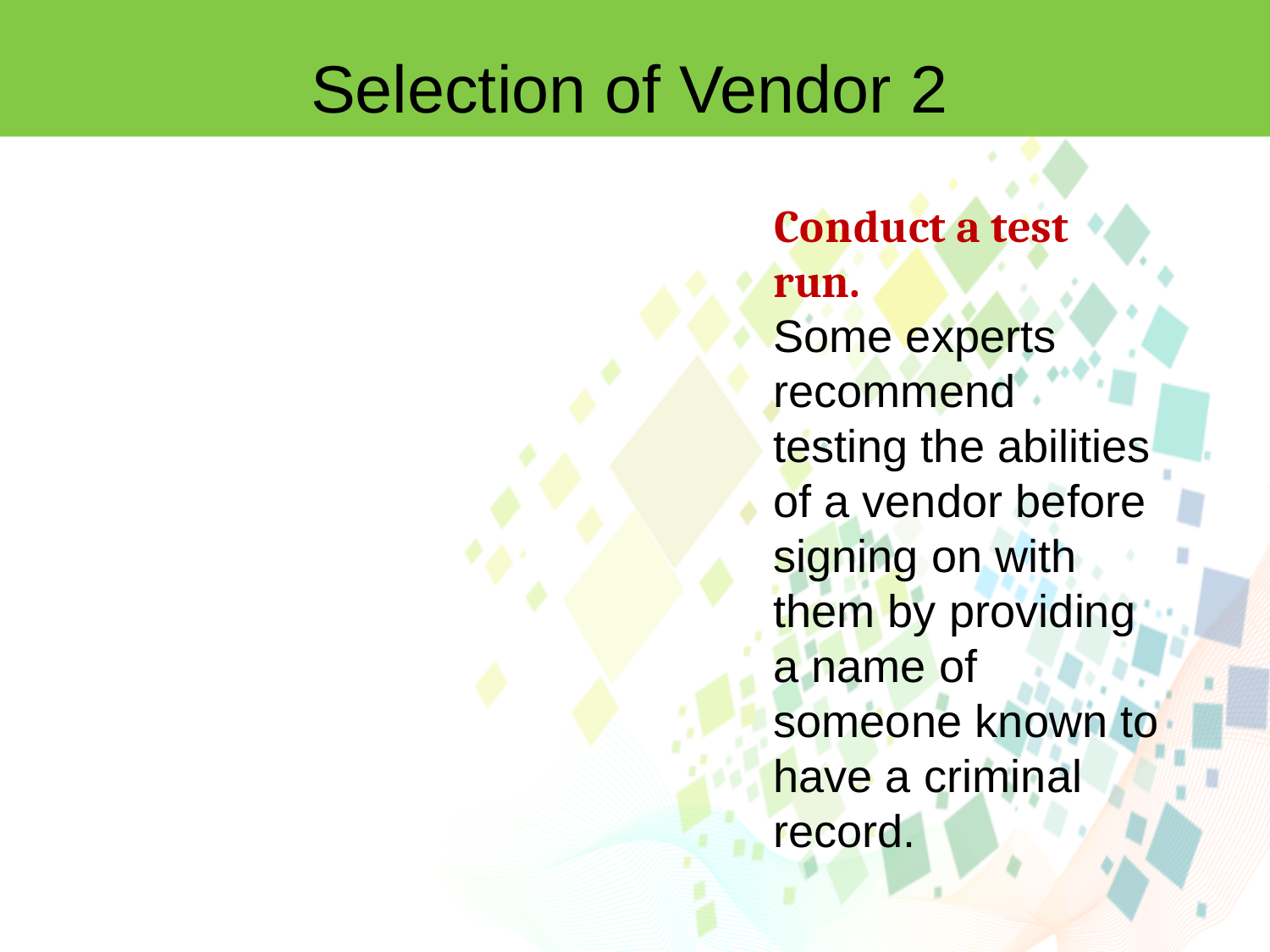

Selection of Vendor 2
Conduct a test run.
Some experts recommend testing the abilities of a vendor before
signing on with them by providing a name of someone known to have a criminal record.